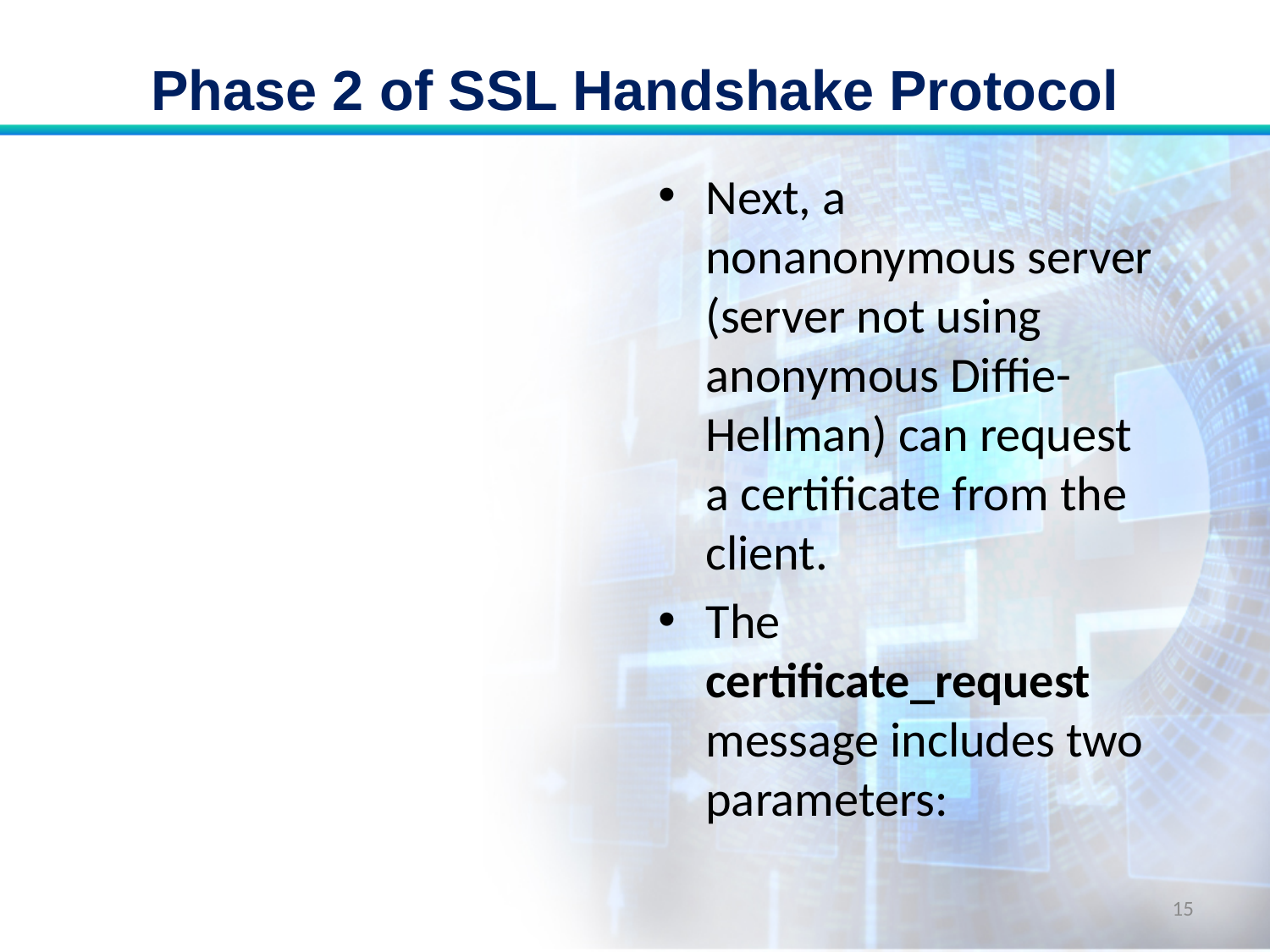

# Phase 2 of SSL Handshake Protocol
Next, a nonanonymous server (server not using anonymous Diffie-Hellman) can request a certificate from the client.
The  certificate_request message includes two parameters:
15